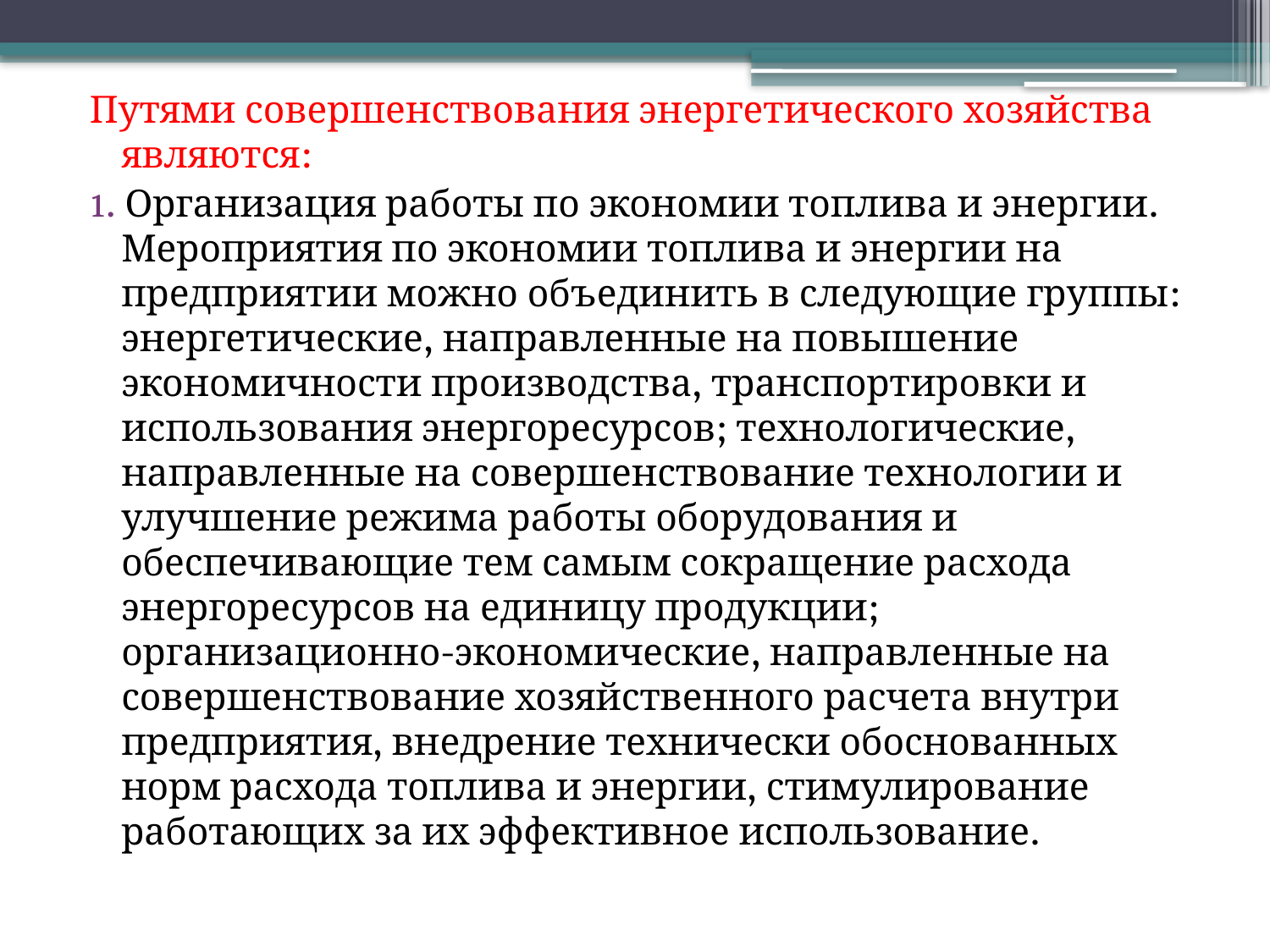

Путями совершенствования энергетического хозяйства являются:
1. Организация работы по экономии топлива и энергии. Мероприятия по экономии топлива и энергии на предприятии можно объединить в следующие группы: энергетические, направленные на повышение экономичности производства, транспортировки и использования энергоресурсов; технологические, направленные на совершенствование технологии и улучшение режима работы оборудования и обеспечивающие тем самым сокращение расхода энергоресурсов на единицу продукции; организационно-экономические, направленные на совершенствование хозяйственного расчета внутри предприятия, внедрение технически обоснованных норм расхода топлива и энергии, стимулирование работающих за их эффективное использование.